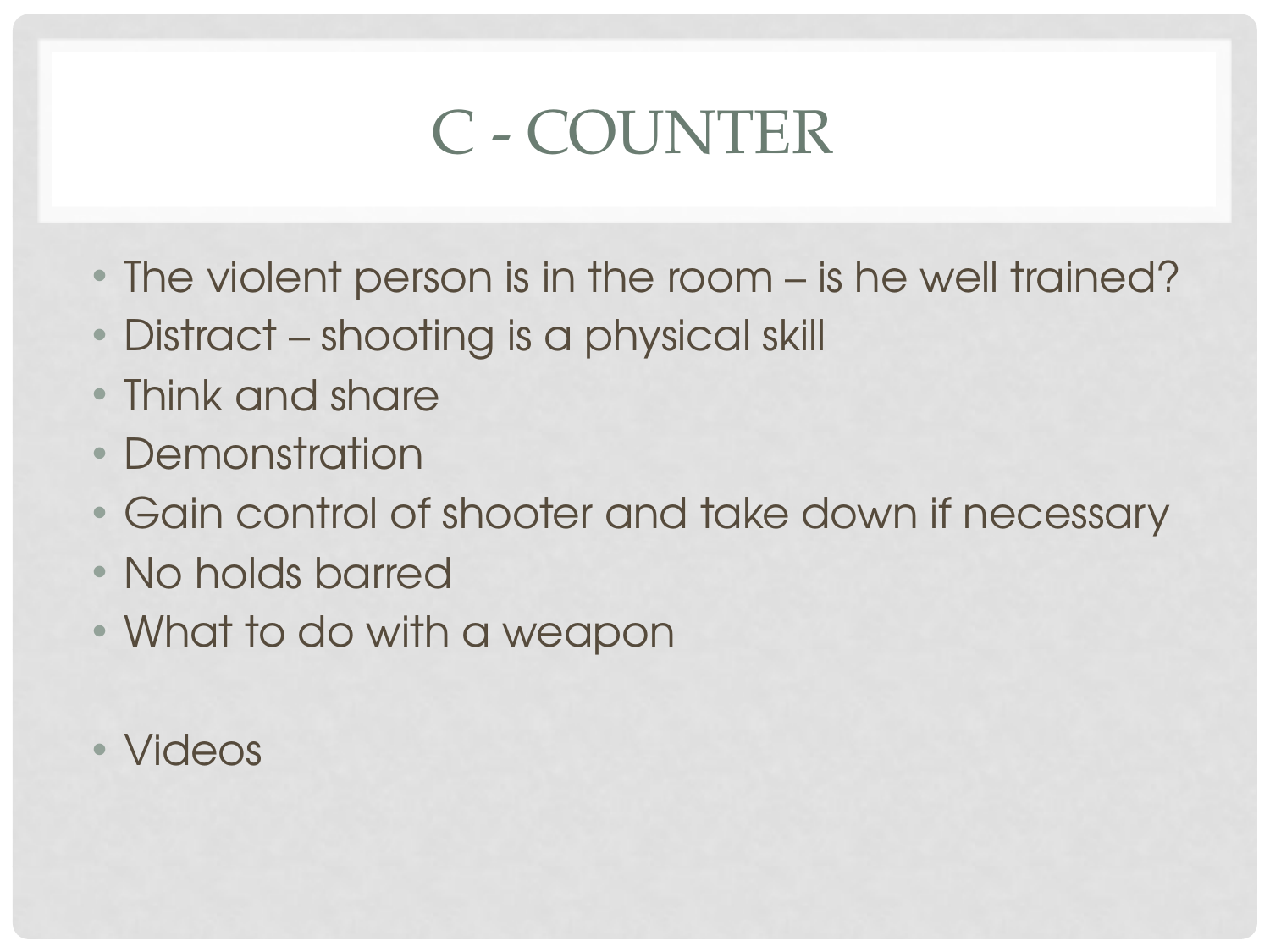

# C - Counter
The violent person is in the room – is he well trained?
Distract – shooting is a physical skill
Think and share
Demonstration
Gain control of shooter and take down if necessary
No holds barred
What to do with a weapon

Videos